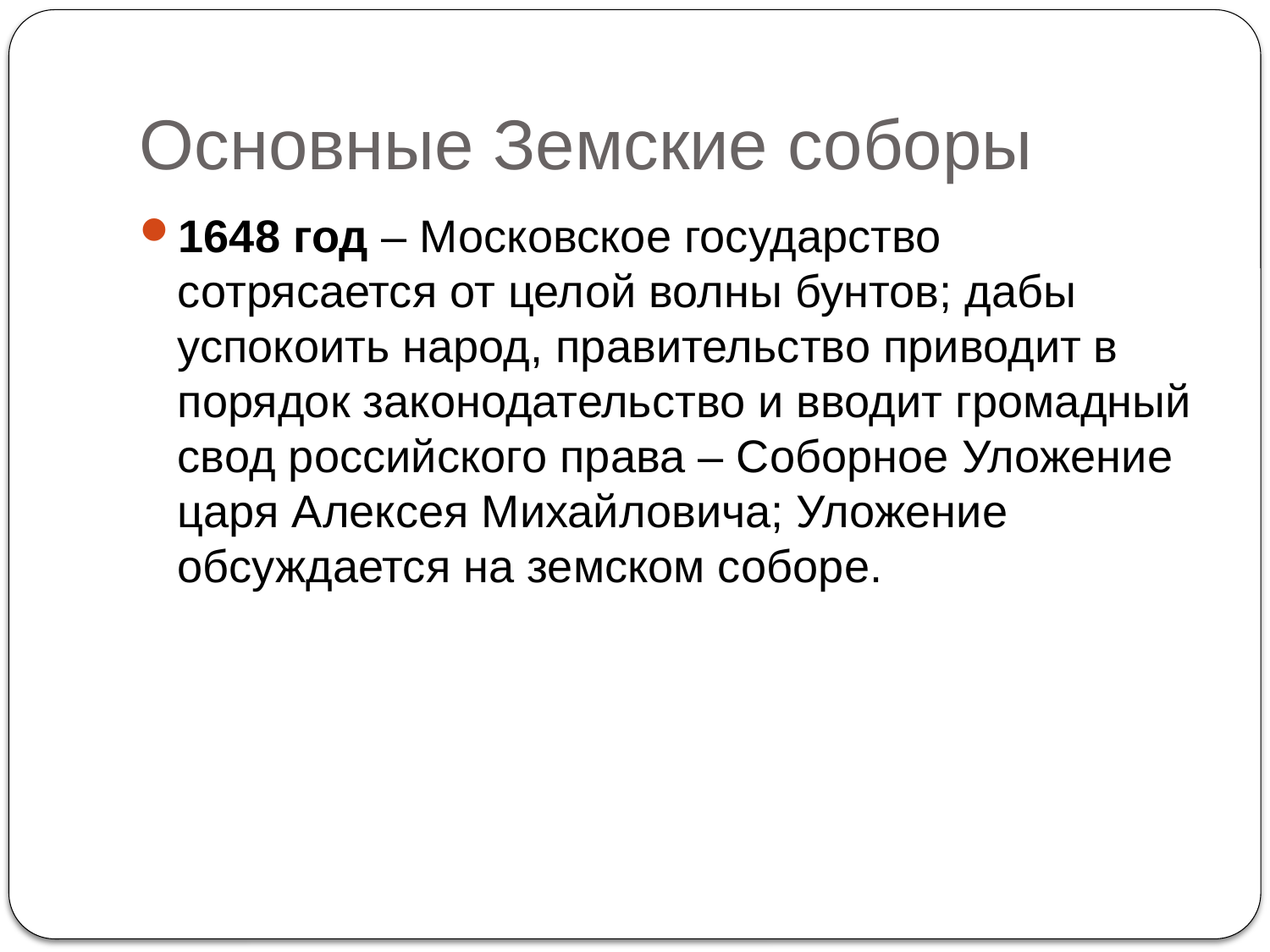

# Основные Земские соборы
1648 год – Московское государство сотрясается от целой волны бунтов; дабы успокоить народ, правительство приводит в порядок законодательство и вводит громадный свод российского права – Соборное Уложение царя Алексея Михайловича; Уложение обсуждается на земском соборе.